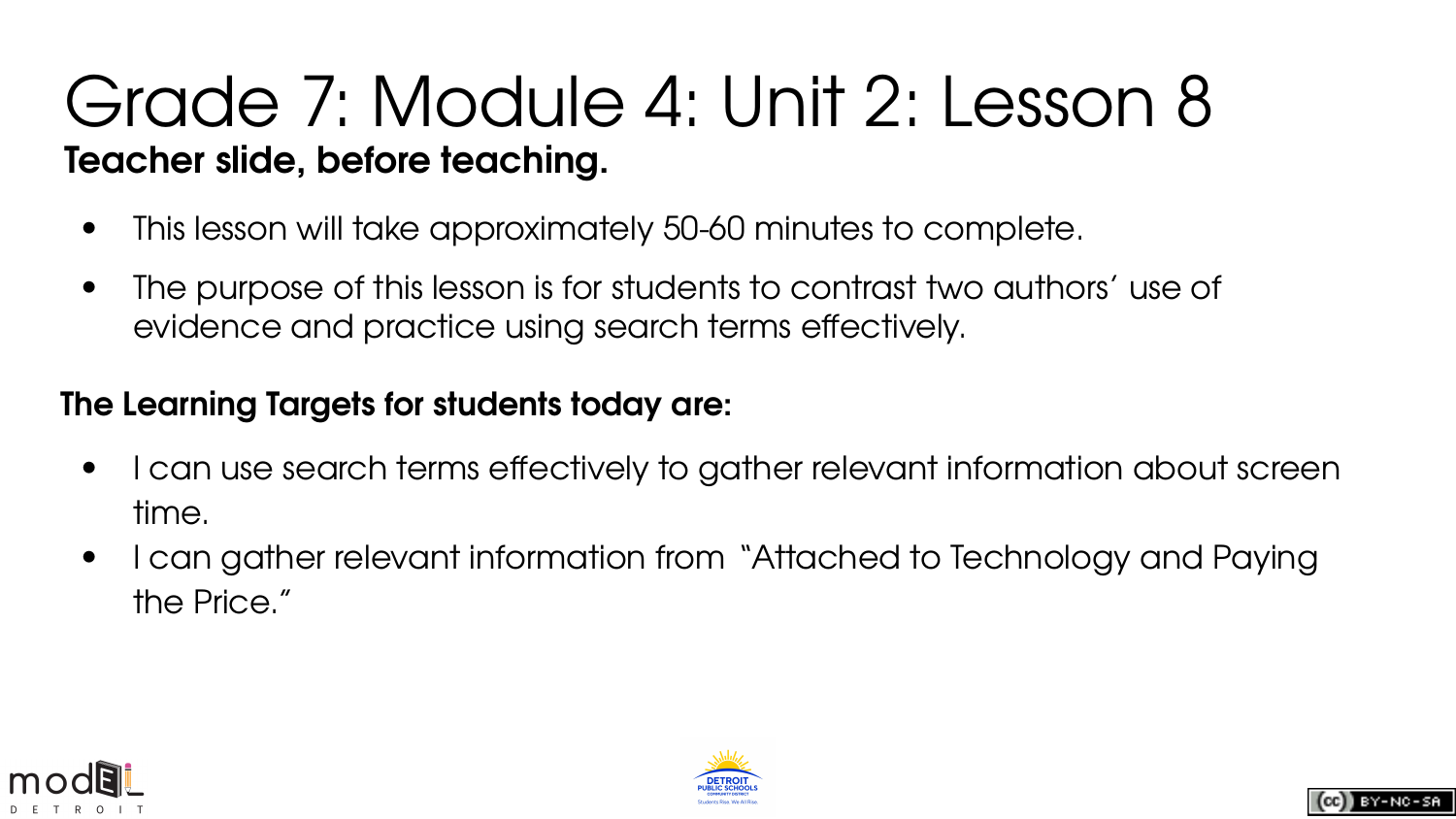

Grade 7: Module 4: Unit 2: Lesson 8
Teacher slide, before teaching.
This lesson will take approximately 50-60 minutes to complete.
The purpose of this lesson is for students to contrast two authors’ use of evidence and practice using search terms effectively.

The Learning Targets for students today are:
I can use search terms effectively to gather relevant information about screen time.
I can gather relevant information from “Attached to Technology and Paying the Price.”